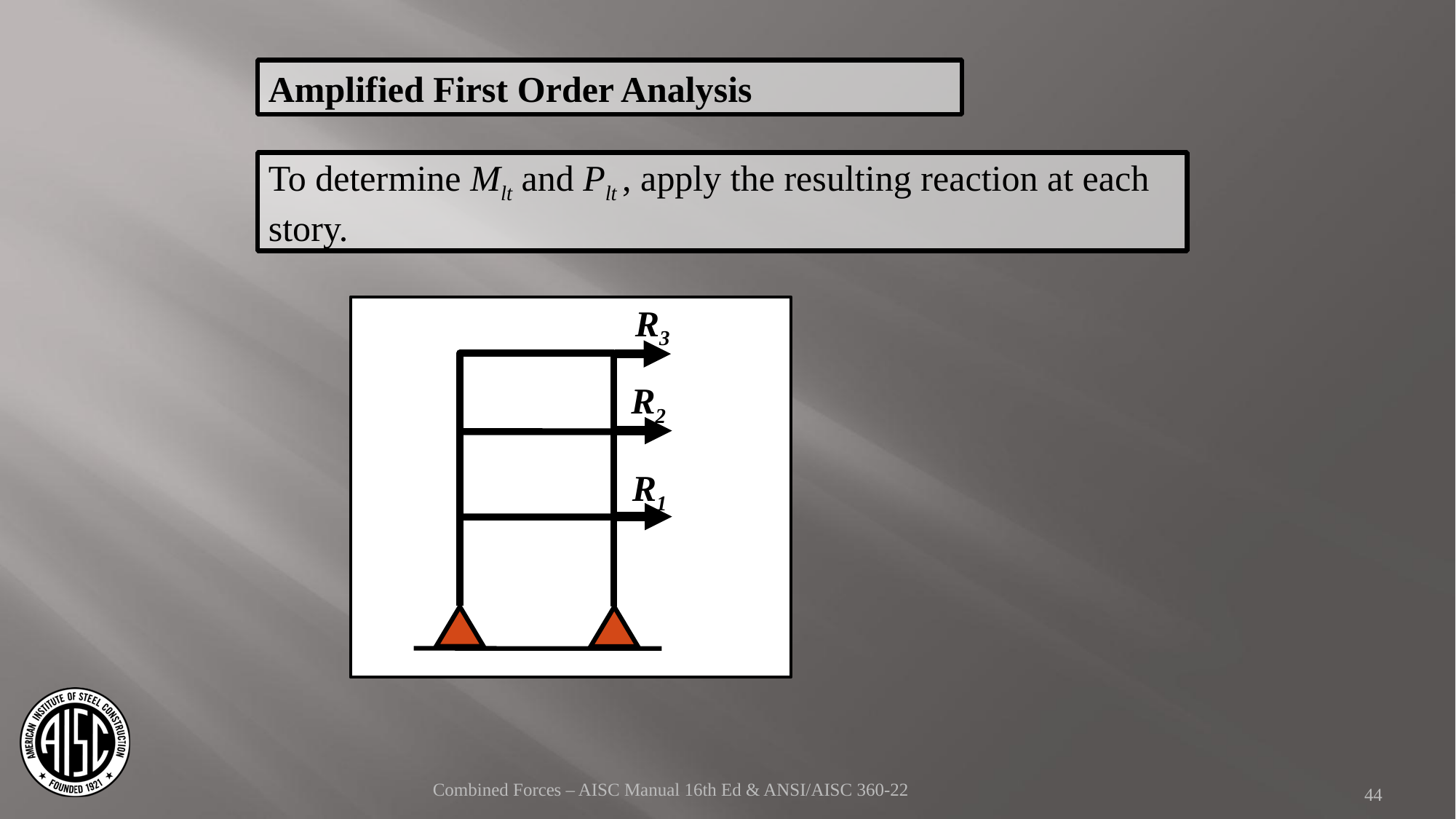

Amplified First Order Analysis
To determine Mlt and Plt , apply the resulting reaction at each story.
R3

R2

R1

Combined Forces – AISC Manual 16th Ed & ANSI/AISC 360-22

44